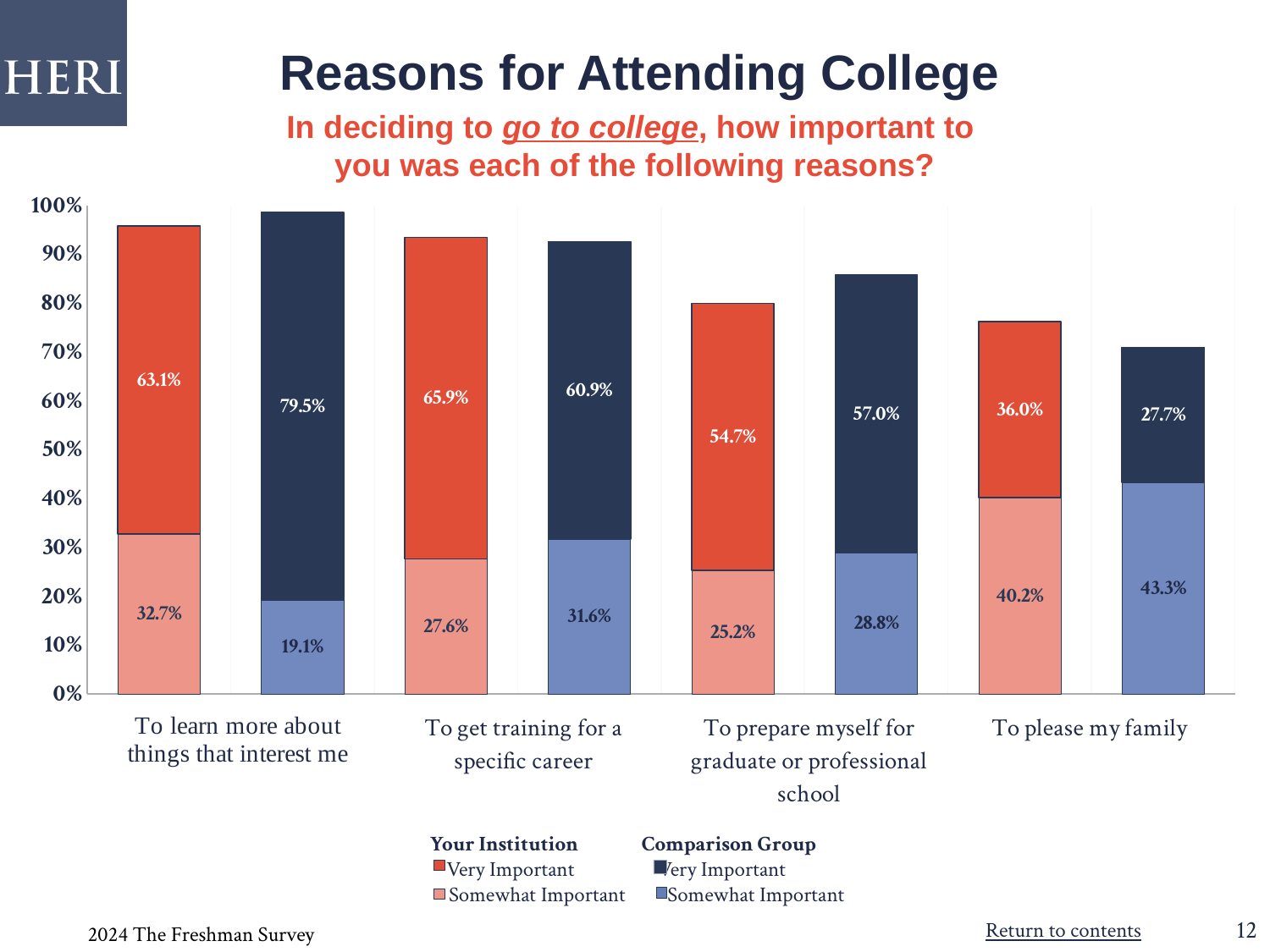

# Reasons for Attending College
In deciding to go to college, how important to
you was each of the following reasons?

### Chart

| Category | Somewhat Important | Very Important |
|---|---|---|
| Your Institution | 0.3271 | 0.6308 |
| Comparison Group | 0.1911 | 0.7947 |
| Your Institution | 0.2757 | 0.6589 |
| Comparison Group | 0.3163 | 0.6094 |
| Your Institution | 0.2523 | 0.5467 |
| Comparison Group | 0.2879 | 0.5697 |
| Your Institution | 0.4019 | 0.3598 |
| Comparison Group | 0.4326 | 0.2766 |
 Your Institution               Comparison Group
     Very Important                  Very Important
     Somewhat Important         Somewhat Important

2024 The Freshman Survey

Return to contents
12